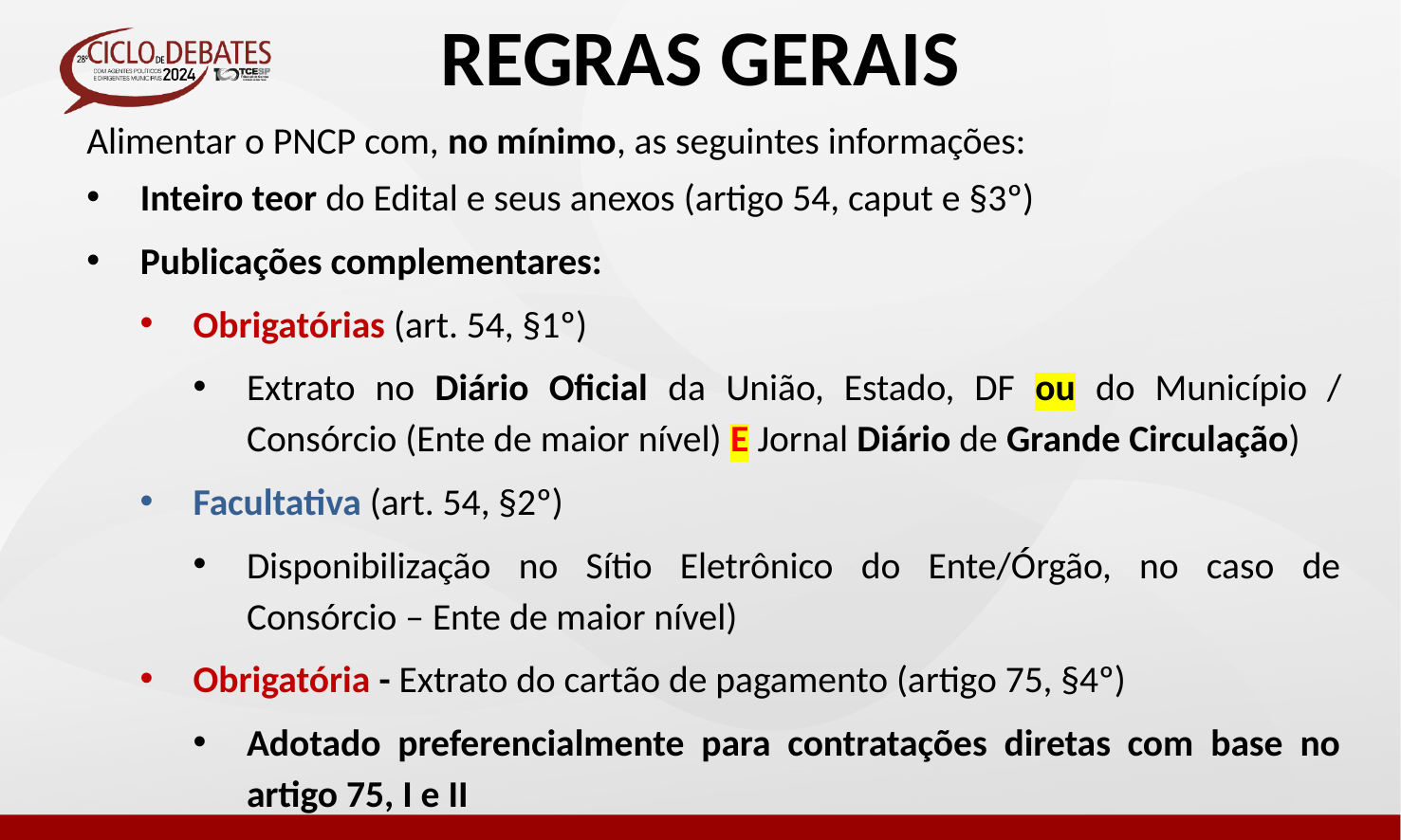

REGRAS GERAIS
Alimentar o PNCP com, no mínimo, as seguintes informações:
Inteiro teor do Edital e seus anexos (artigo 54, caput e §3º)
Publicações complementares:
Obrigatórias (art. 54, §1º)
Extrato no Diário Oficial da União, Estado, DF ou do Município / Consórcio (Ente de maior nível) E Jornal Diário de Grande Circulação)
Facultativa (art. 54, §2º)
Disponibilização no Sítio Eletrônico do Ente/Órgão, no caso de Consórcio – Ente de maior nível)
Obrigatória - Extrato do cartão de pagamento (artigo 75, §4º)
Adotado preferencialmente para contratações diretas com base no artigo 75, I e II